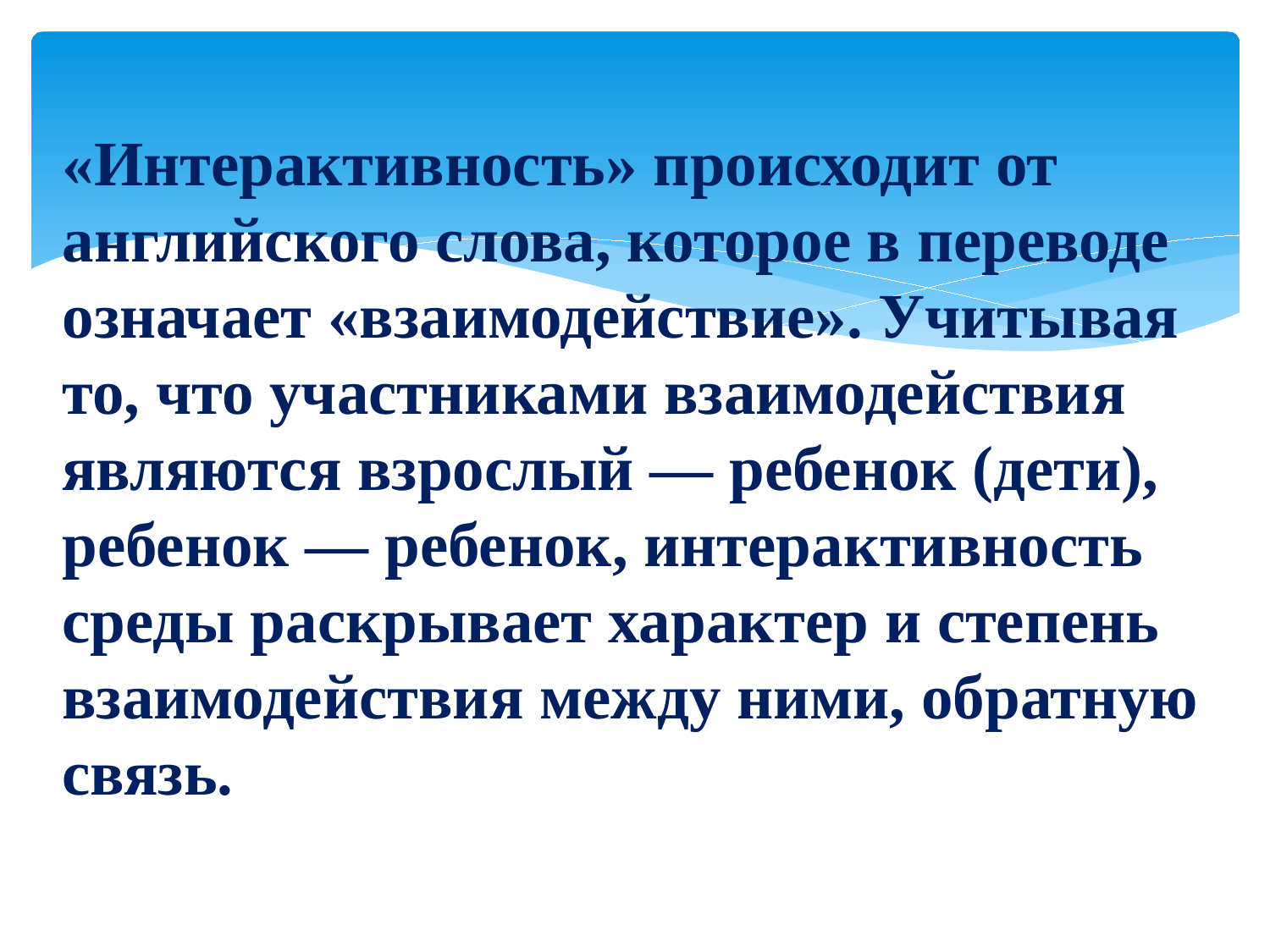

«Интерактивность» происходит от английского слова, которое в переводе означает «взаимодействие». Учитывая то, что участниками взаимодействия являются взрослый — ребенок (дети), ребенок — ребенок, интерактивность среды раскрывает характер и степень взаимодействия между ними, обратную связь.